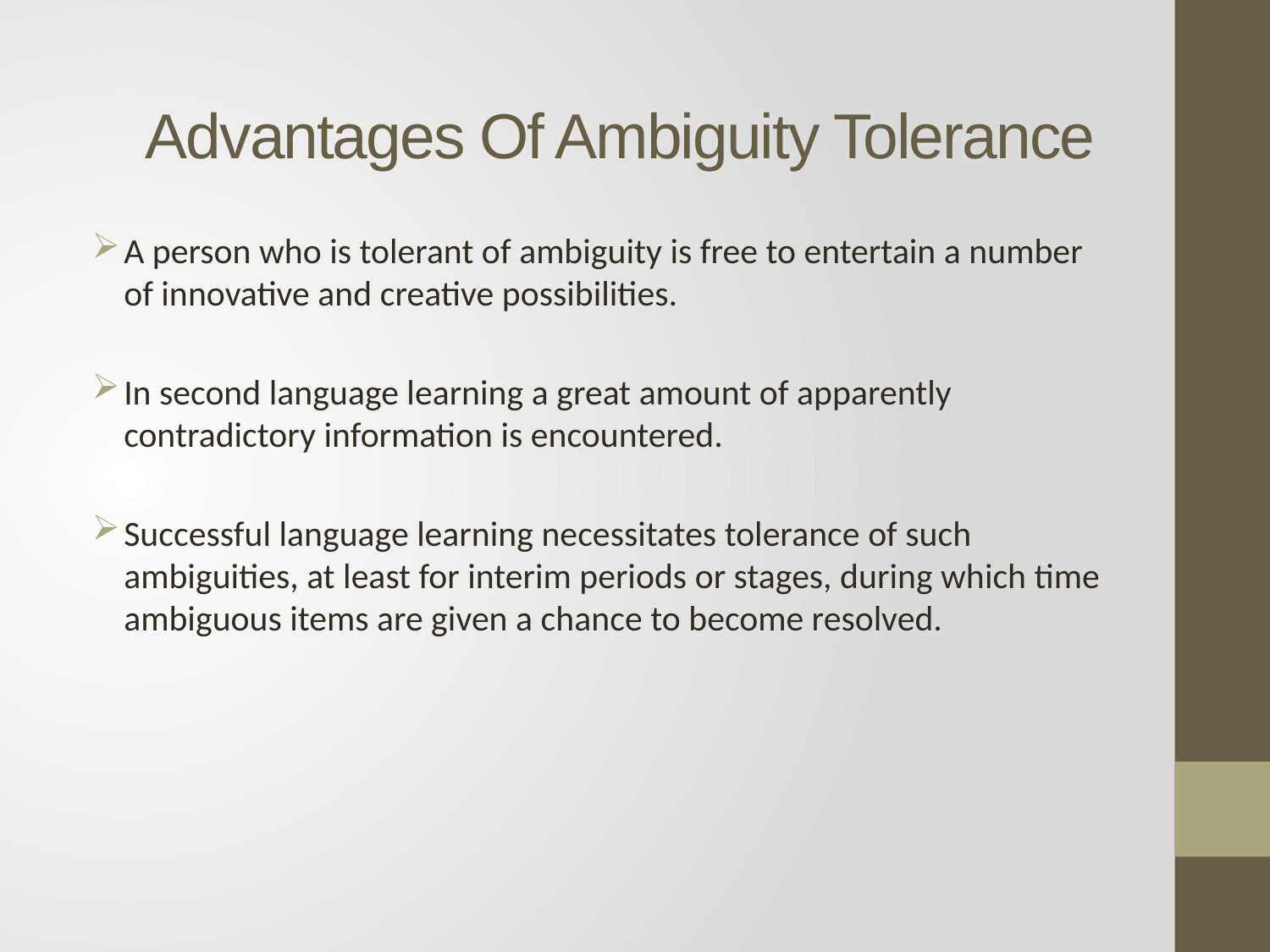

# Advantages Of Ambiguity Tolerance
A person who is tolerant of ambiguity is free to entertain a number of innovative and creative possibilities.

In second language learning a great amount of apparently contradictory information is encountered.

Successful language learning necessitates tolerance of such ambiguities, at least for interim periods or stages, during which time ambiguous items are given a chance to become resolved.